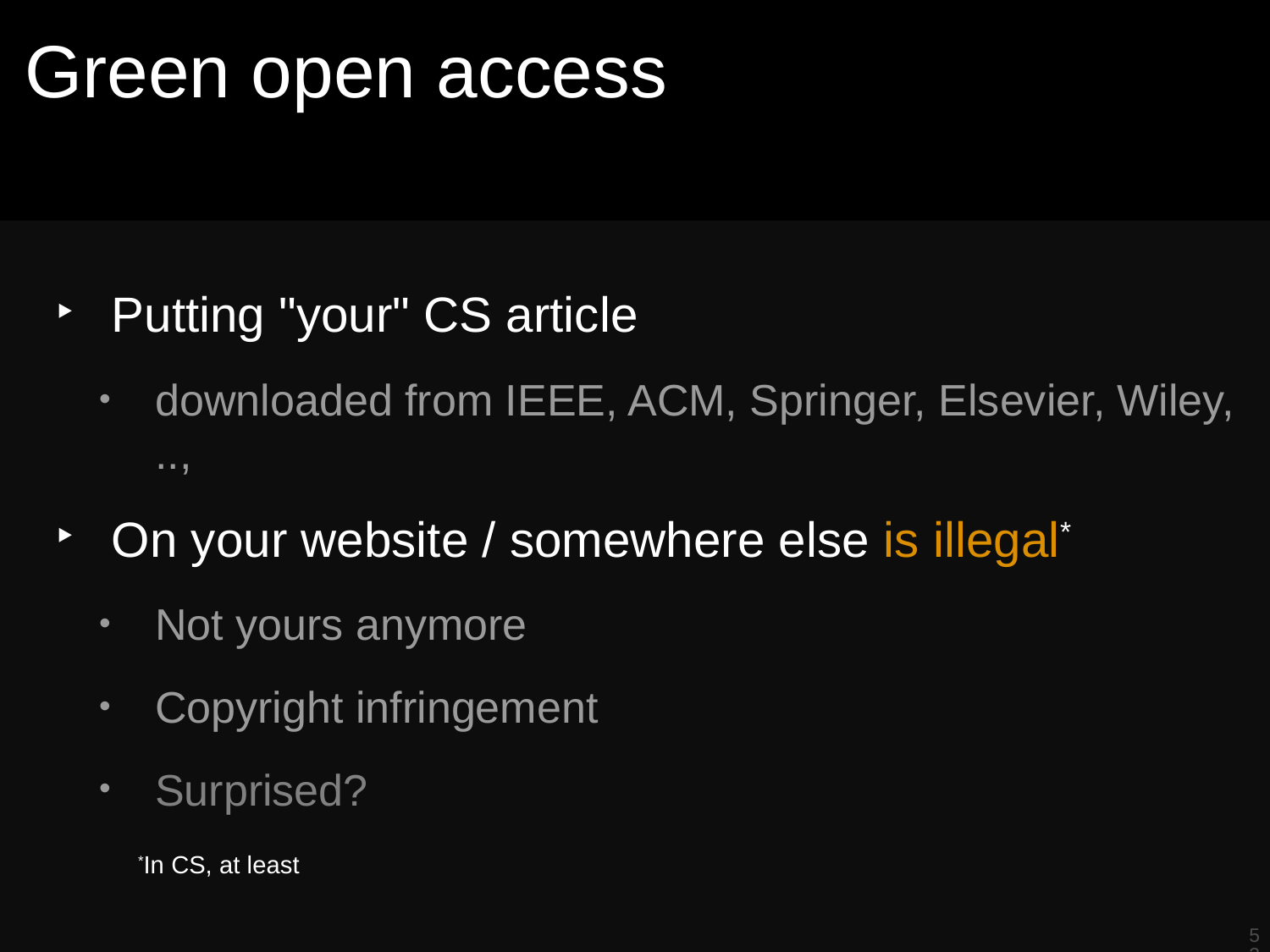

# Green open access
Putting "your" CS article
downloaded from IEEE, ACM, Springer, Elsevier, Wiley, ..,
On your website / somewhere else is illegal*
Not yours anymore
Copyright infringement
Surprised?
*In CS, at least
53